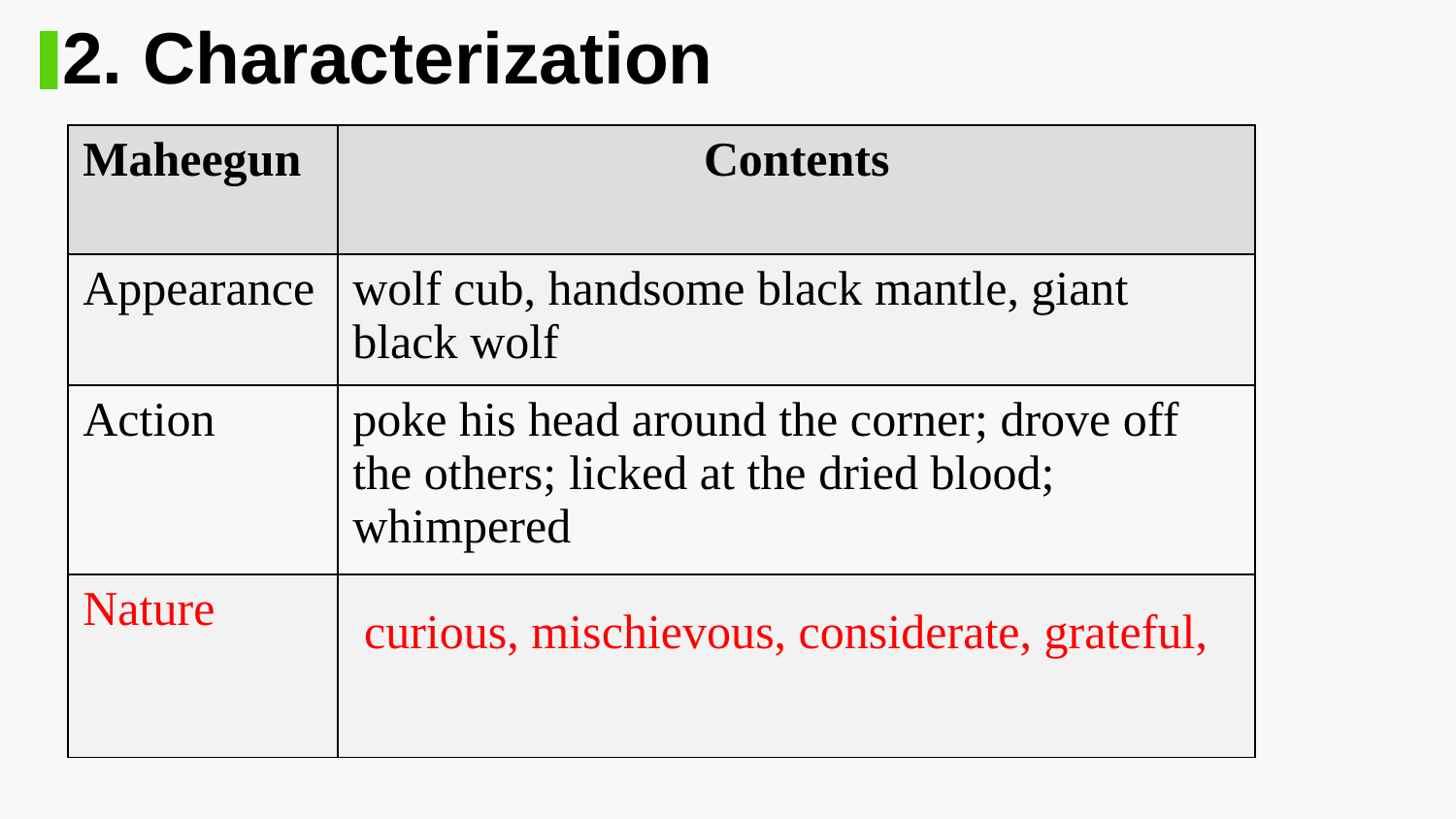

2. Characterization

| Maheegun | Contents |
| --- | --- |
| Appearance | wolf cub, handsome black mantle, giant black wolf |
| Action | poke his head around the corner; drove off the others; licked at the dried blood; whimpered |
| Nature |  |
curious, mischievous, considerate, grateful,